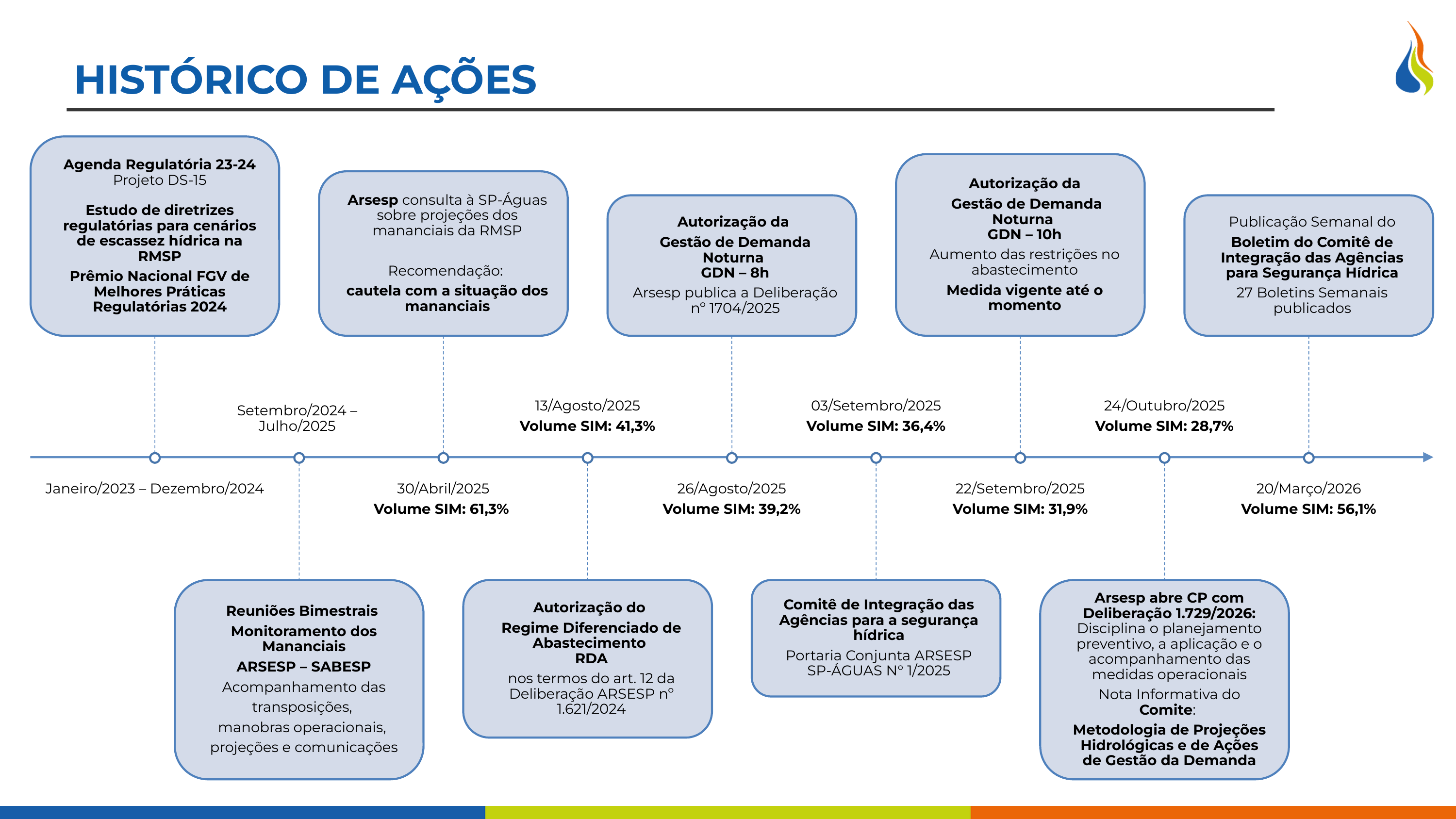

HISTÓRICO DE AÇÕES

Janeiro/2023 – Dezembro/2024
Agenda Regulatória 23-24 Projeto DS-15
Estudo de diretrizes regulatórias para cenários de escassez hídrica na RMSP
Prêmio Nacional FGV de Melhores Práticas Regulatórias 2024
Setembro/2024 –
Julho/2025
Reuniões Bimestrais
Monitoramento dos Mananciais
ARSESP – SABESP
Acompanhamento das
transposições,
manobras operacionais,
projeções e comunicações
30/Abril/2025
Volume SIM: 61,3%
Arsesp consulta à SP-Águas sobre projeções dos mananciais da RMSP

Recomendação:
cautela com a situação dos mananciais
13/Agosto/2025
Volume SIM: 41,3%
Autorização do
Regime Diferenciado de Abastecimento
RDA
nos termos do art. 12 da Deliberação ARSESP nº 1.621/2024
26/Agosto/2025
Volume SIM: 39,2%
Autorização da
Gestão de Demanda Noturna
GDN – 8h
Arsesp publica a Deliberação nº 1704/2025
03/Setembro/2025
Volume SIM: 36,4%
Comitê de Integração das Agências para a segurança hídrica
Portaria Conjunta ARSESP SP-ÁGUAS N° 1/2025
22/Setembro/2025
Volume SIM: 31,9%
Autorização da
 Gestão de Demanda Noturna
GDN – 10h
Aumento das restrições no abastecimento
Medida vigente até o momento
24/Outubro/2025
Volume SIM: 28,7%
Arsesp abre CP com Deliberação 1.729/2026:
Disciplina o planejamento preventivo, a aplicação e o acompanhamento das medidas operacionais
Nota Informativa do Comite:
Metodologia de Projeções Hidrológicas e de Ações de Gestão da Demanda
20/Março/2026
Volume SIM: 56,1%
Publicação Semanal do
Boletim do Comitê de Integração das Agências para Segurança Hídrica
27 Boletins Semanais publicados